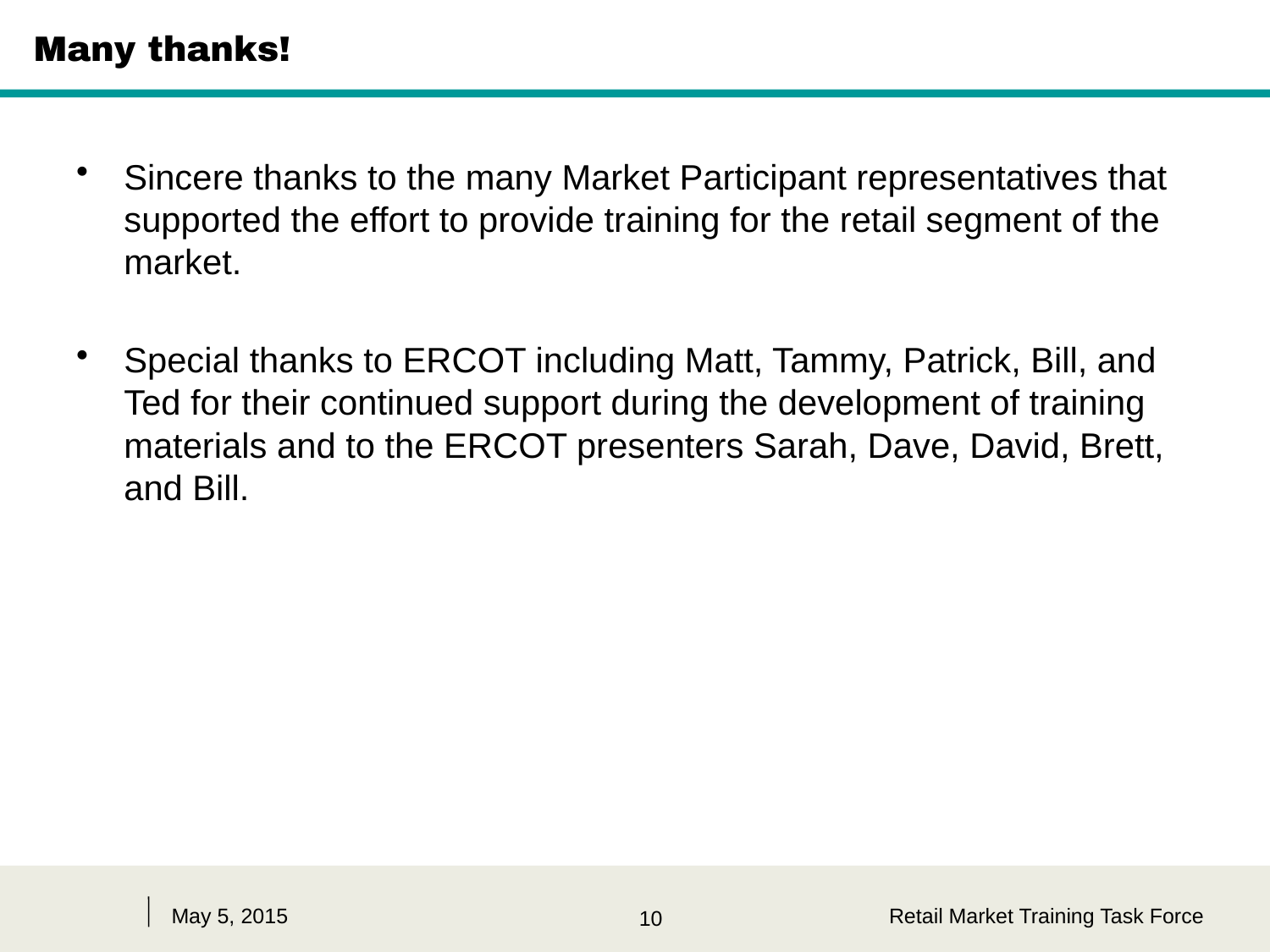

# Many thanks!
Sincere thanks to the many Market Participant representatives that supported the effort to provide training for the retail segment of the market.

Special thanks to ERCOT including Matt, Tammy, Patrick, Bill, and Ted for their continued support during the development of training materials and to the ERCOT presenters Sarah, Dave, David, Brett, and Bill.
May 5, 2015
Retail Market Training Task Force